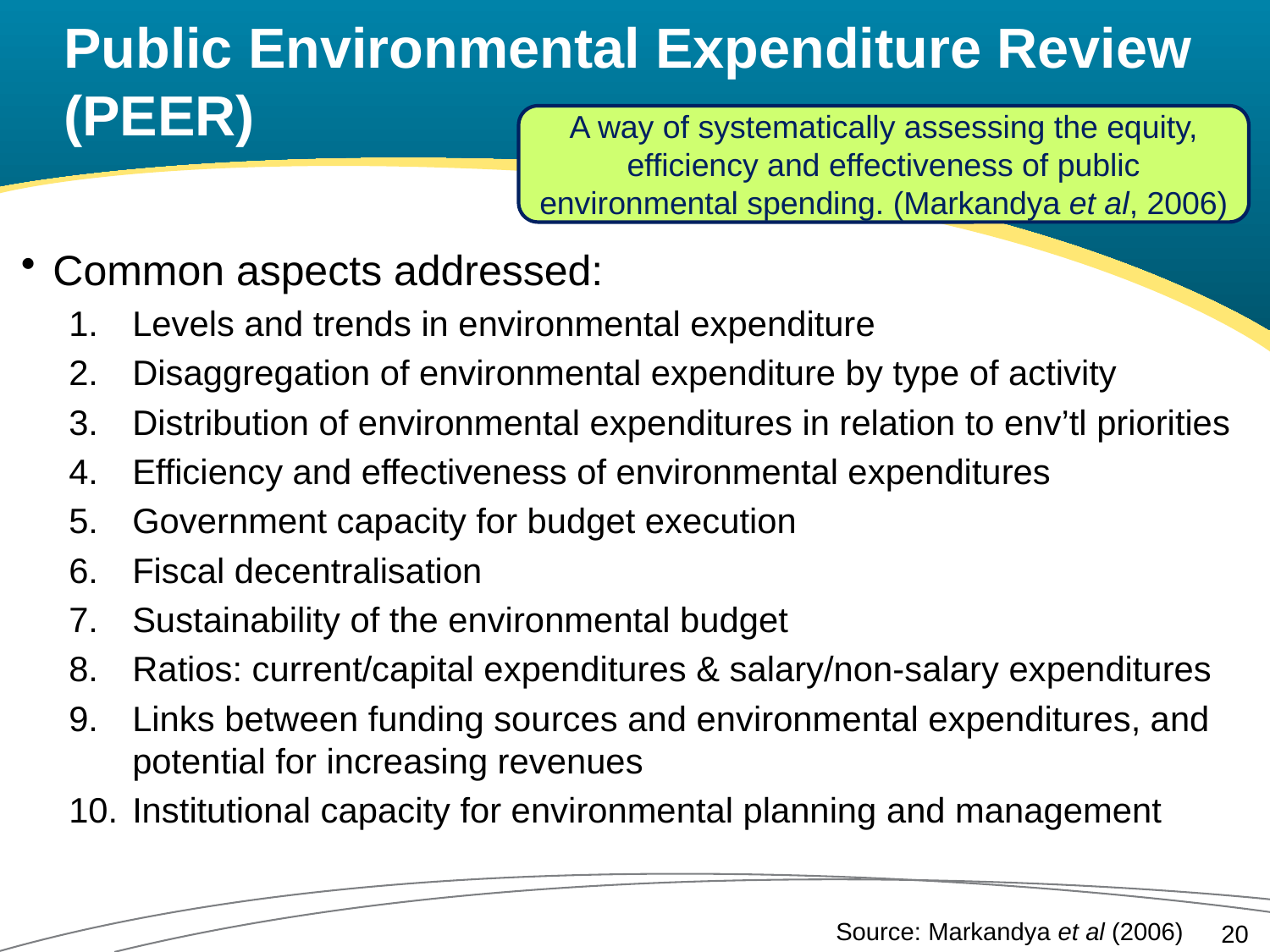

# Public Environmental Expenditure Review (PEER)
A way of systematically assessing the equity, efficiency and effectiveness of public environmental spending. (Markandya et al, 2006)
Common aspects addressed:
Levels and trends in environmental expenditure
Disaggregation of environmental expenditure by type of activity
Distribution of environmental expenditures in relation to env’tl priorities
Efficiency and effectiveness of environmental expenditures
Government capacity for budget execution
Fiscal decentralisation
Sustainability of the environmental budget
Ratios: current/capital expenditures & salary/non-salary expenditures
Links between funding sources and environmental expenditures, and potential for increasing revenues
Institutional capacity for environmental planning and management

Source: Markandya et al (2006)
20